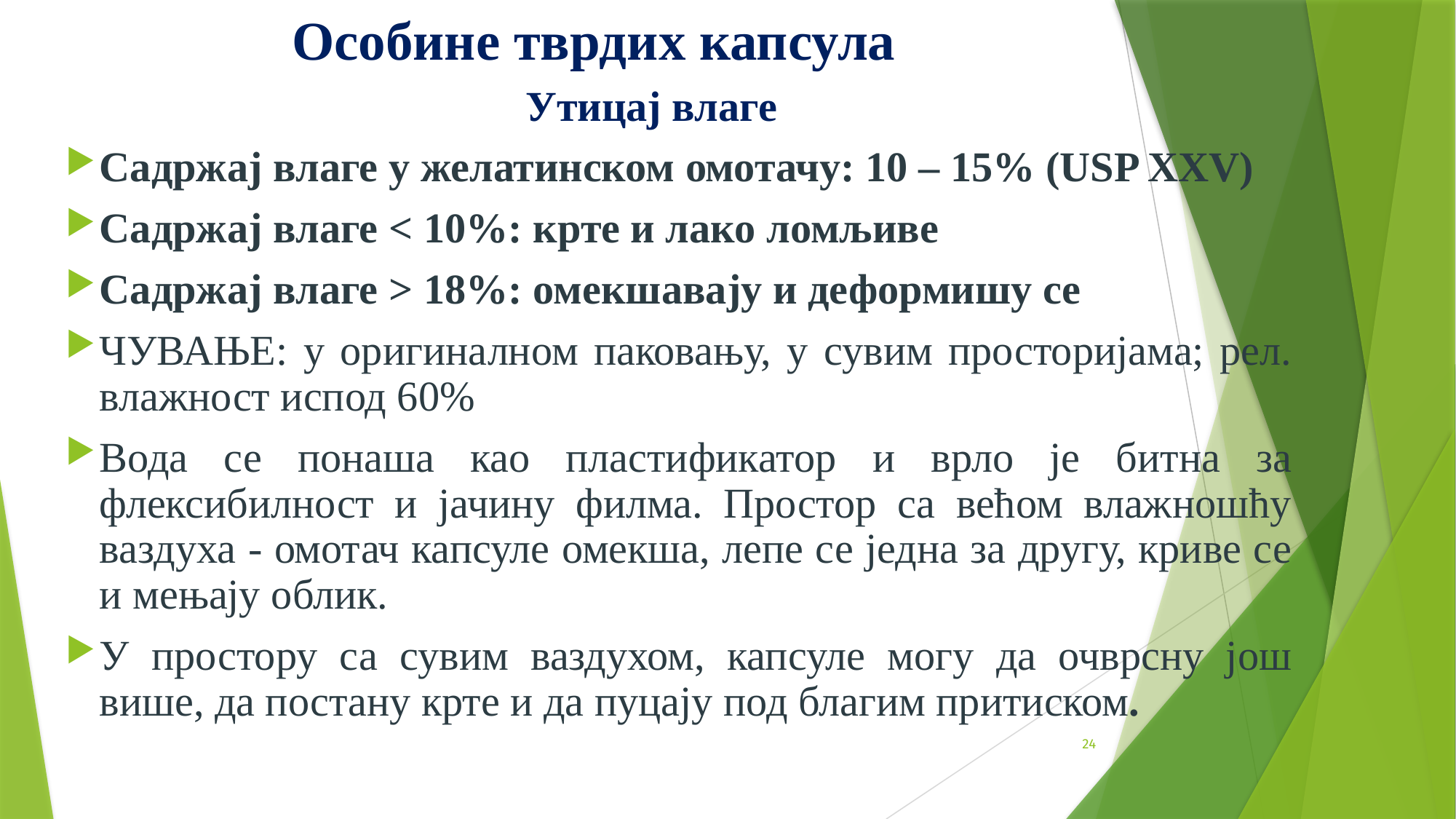

# Особине тврдих капсула
Утицај влаге
Садржај влаге у желатинском омотачу: 10 – 15% (USP XXV)
Садржај влаге < 10%: крте и лако ломљиве
Садржај влаге > 18%: омекшавају и деформишу се
ЧУВАЊЕ: у оригиналном паковању, у сувим просторијама; рел. влажност испод 60%
Вода се понаша као пластификатор и врло је битна за флексибилност и јачину филма. Простор са већом влажношћу ваздуха - омотач капсуле омекша, лепе се једна за другу, криве се и мењају облик.
У простору са сувим ваздухом, капсуле могу да очврсну још више, да постану крте и да пуцају под благим притиском.

24